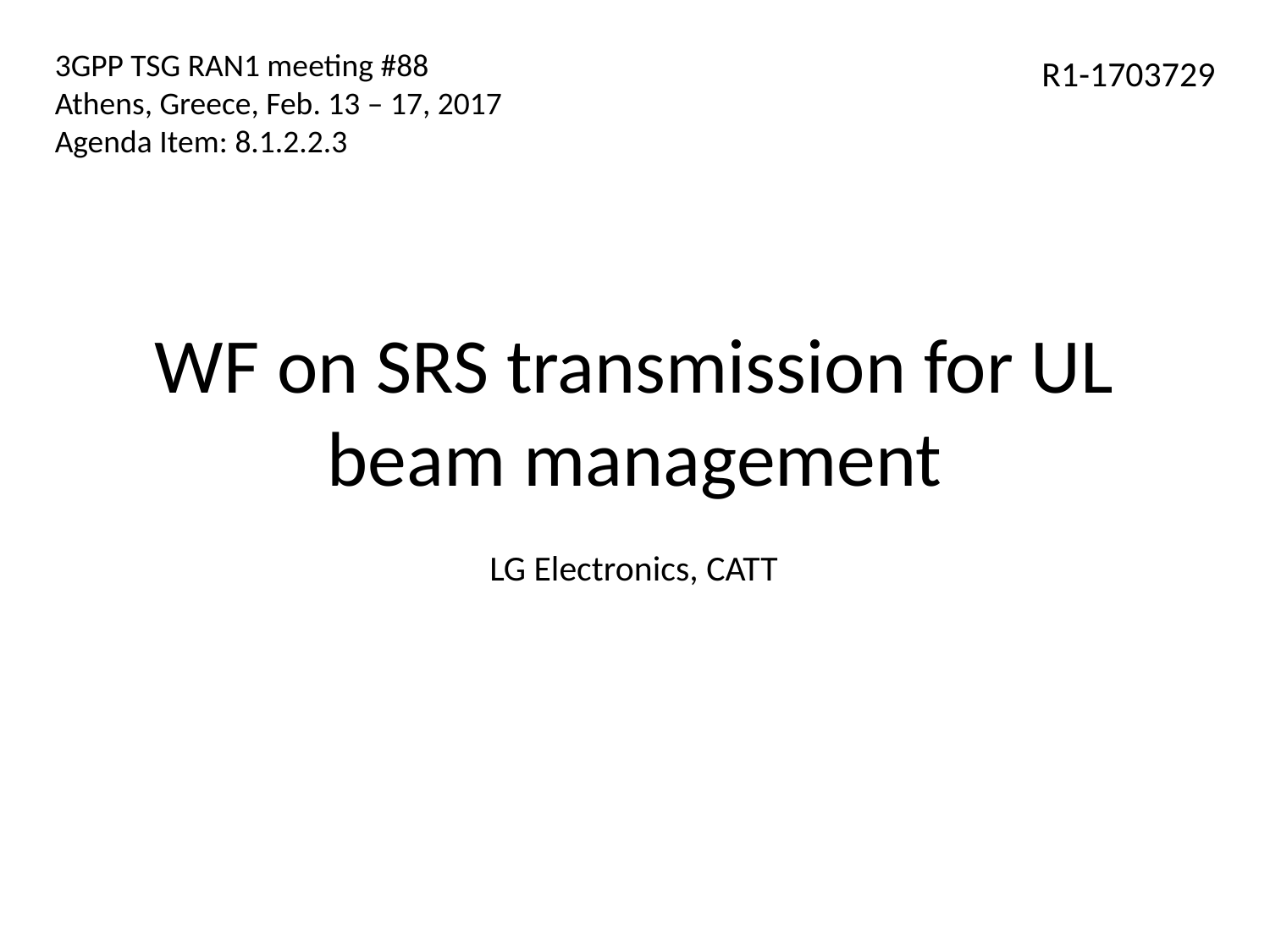

3GPP TSG RAN1 meeting #88
Athens, Greece, Feb. 13 – 17, 2017
Agenda Item: 8.1.2.2.3
R1-1703729
# WF on SRS transmission for UL beam management
LG Electronics, CATT